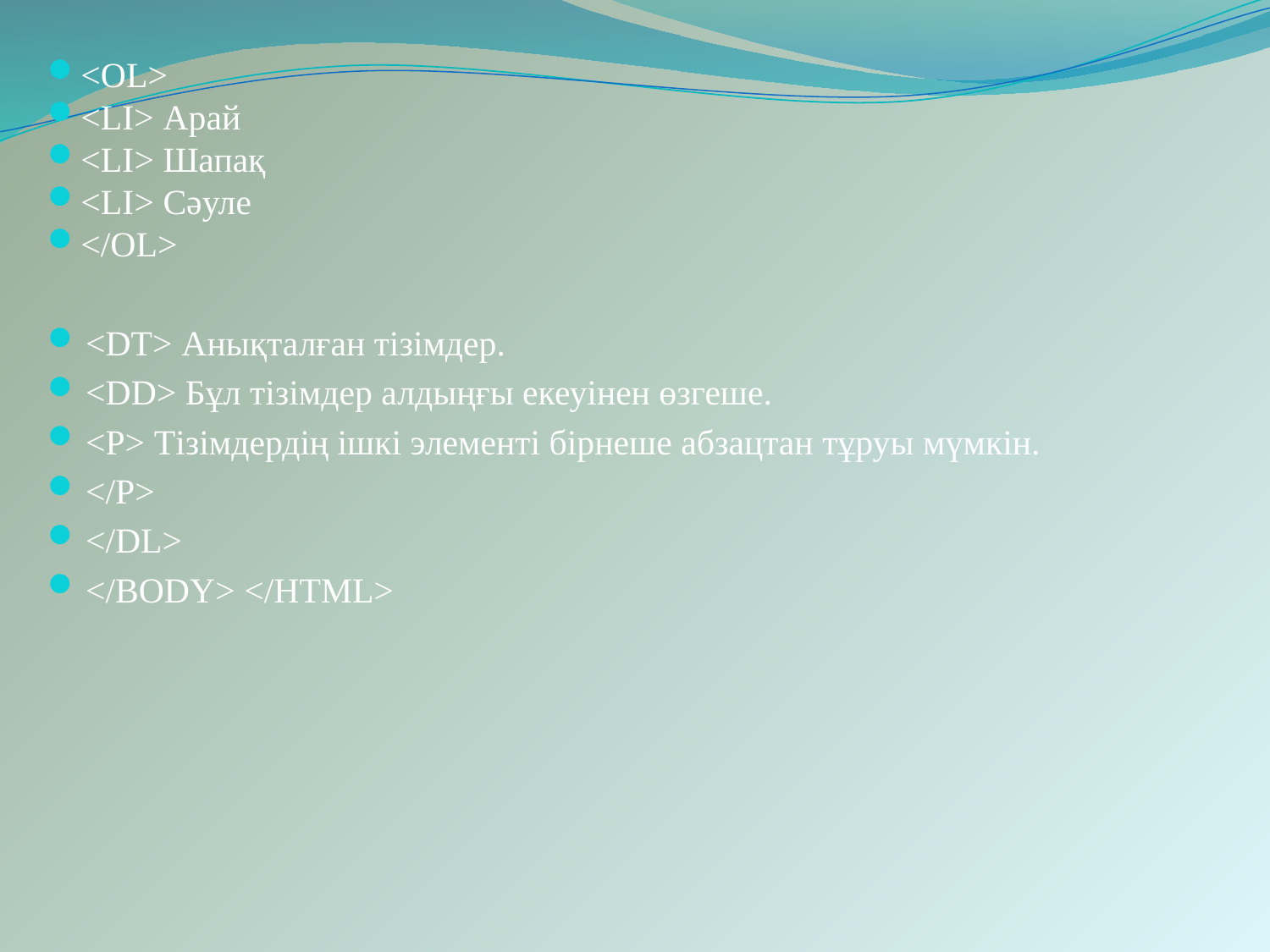

<OL>
<LI> Арай
<LI> Шапақ
<LI> Сәуле
</OL>

<DT> Анықталған тізімдер.
<DD> Бұл тізімдер алдыңғы екеуінен өзгеше.
<P> Тізімдердің ішкі элементі бірнеше абзацтан тұруы мүмкін.
</P>
</DL>
</BODY> </HTML>